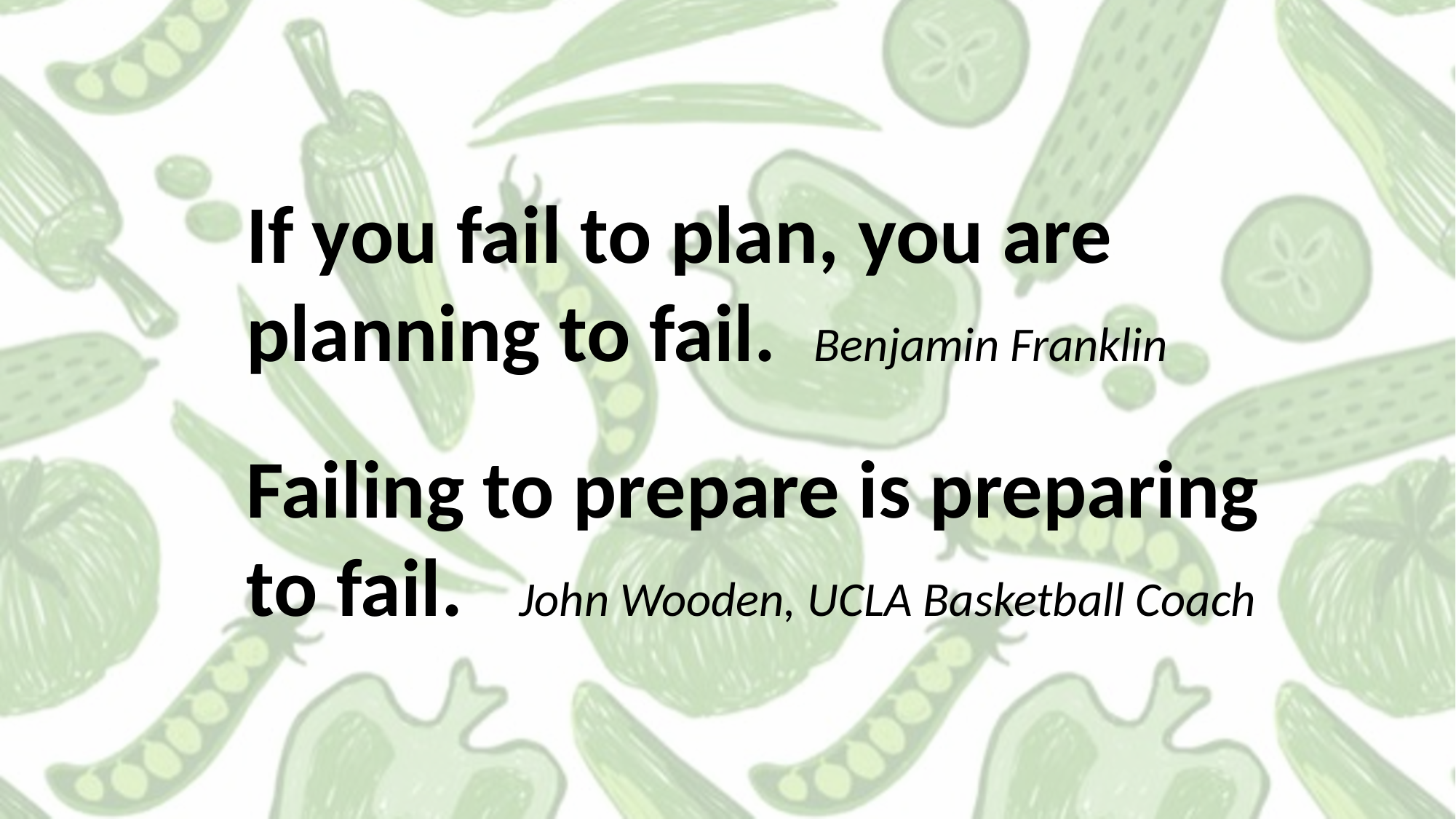

If you fail to plan, you are planning to fail.  Benjamin Franklin

Failing to prepare is preparing to fail.   John Wooden, UCLA Basketball Coach